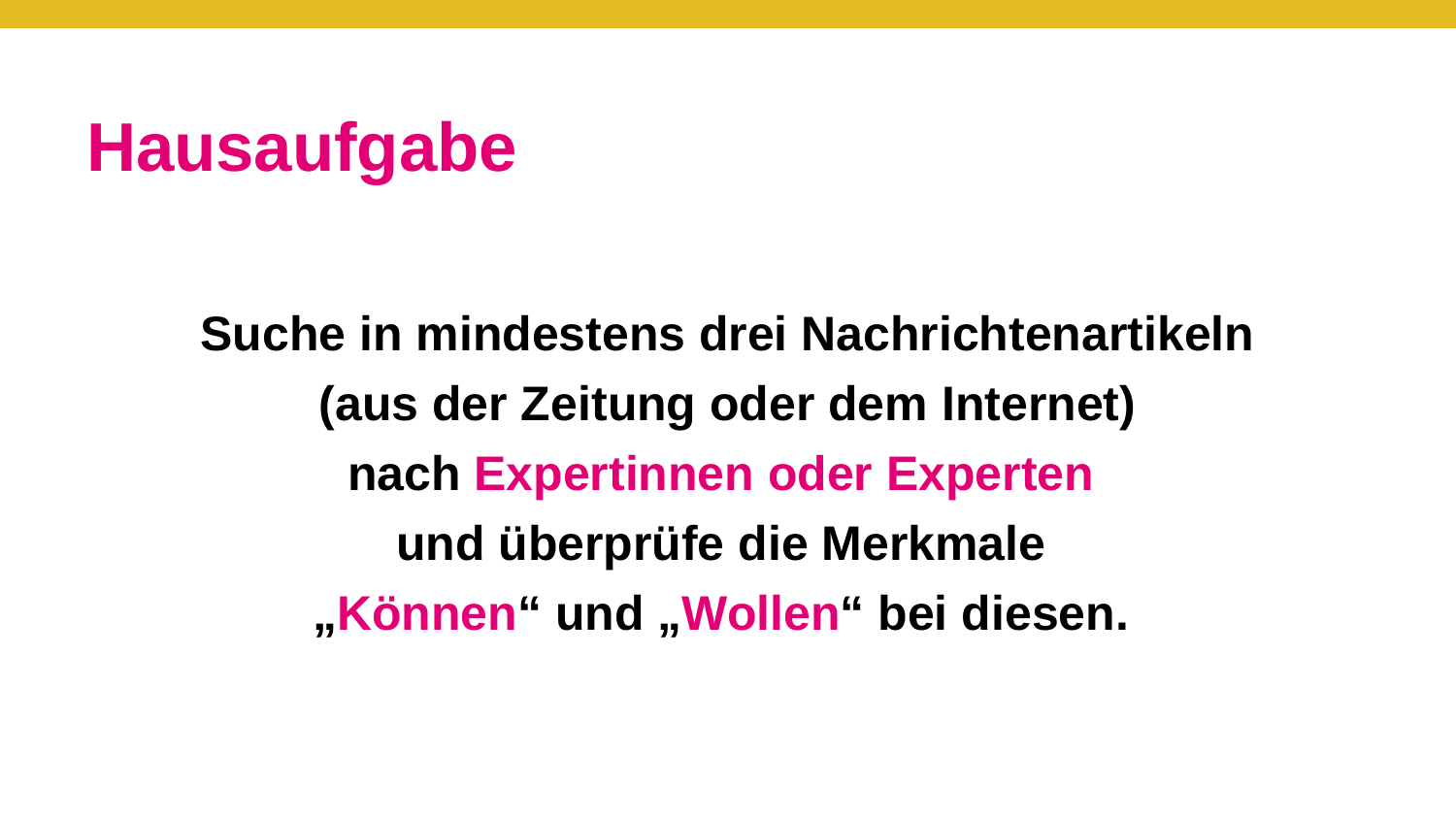

# Hausaufgabe
Suche in mindestens drei Nachrichtenartikeln (aus der Zeitung oder dem Internet)
nach Expertinnen oder Experten
und überprüfe die Merkmale
„Können“ und „Wollen“ bei diesen.